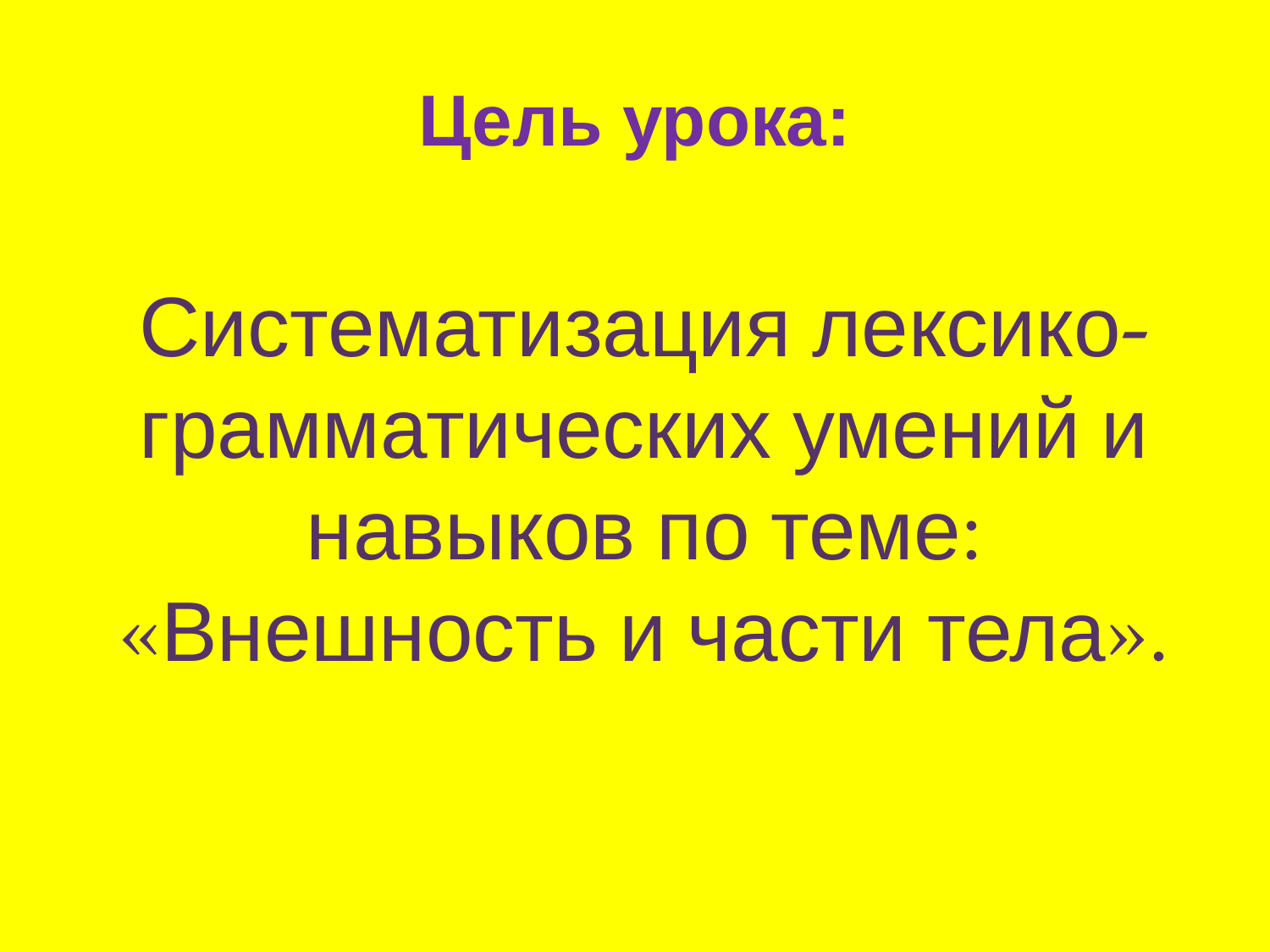

# Цель урока:
Систематизация лексико-грамматических умений и навыков по теме: «Внешность и части тела».